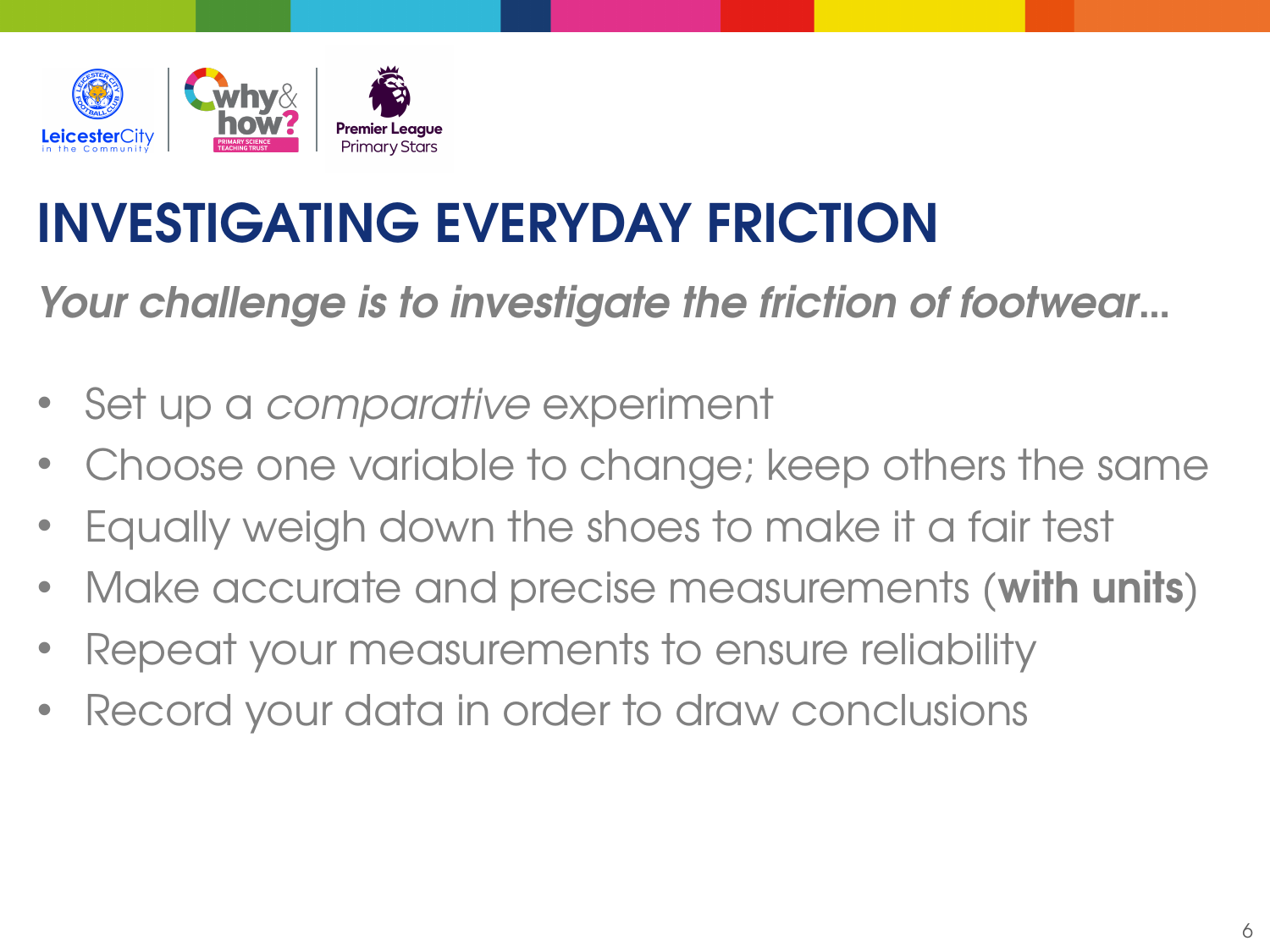

INVESTIGATING EVERYDAY FRICTION

Your challenge is to investigate the friction of footwear…

Set up a comparative experiment
Choose one variable to change; keep others the same
Equally weigh down the shoes to make it a fair test
Make accurate and precise measurements (with units)
Repeat your measurements to ensure reliability
Record your data in order to draw conclusions

6